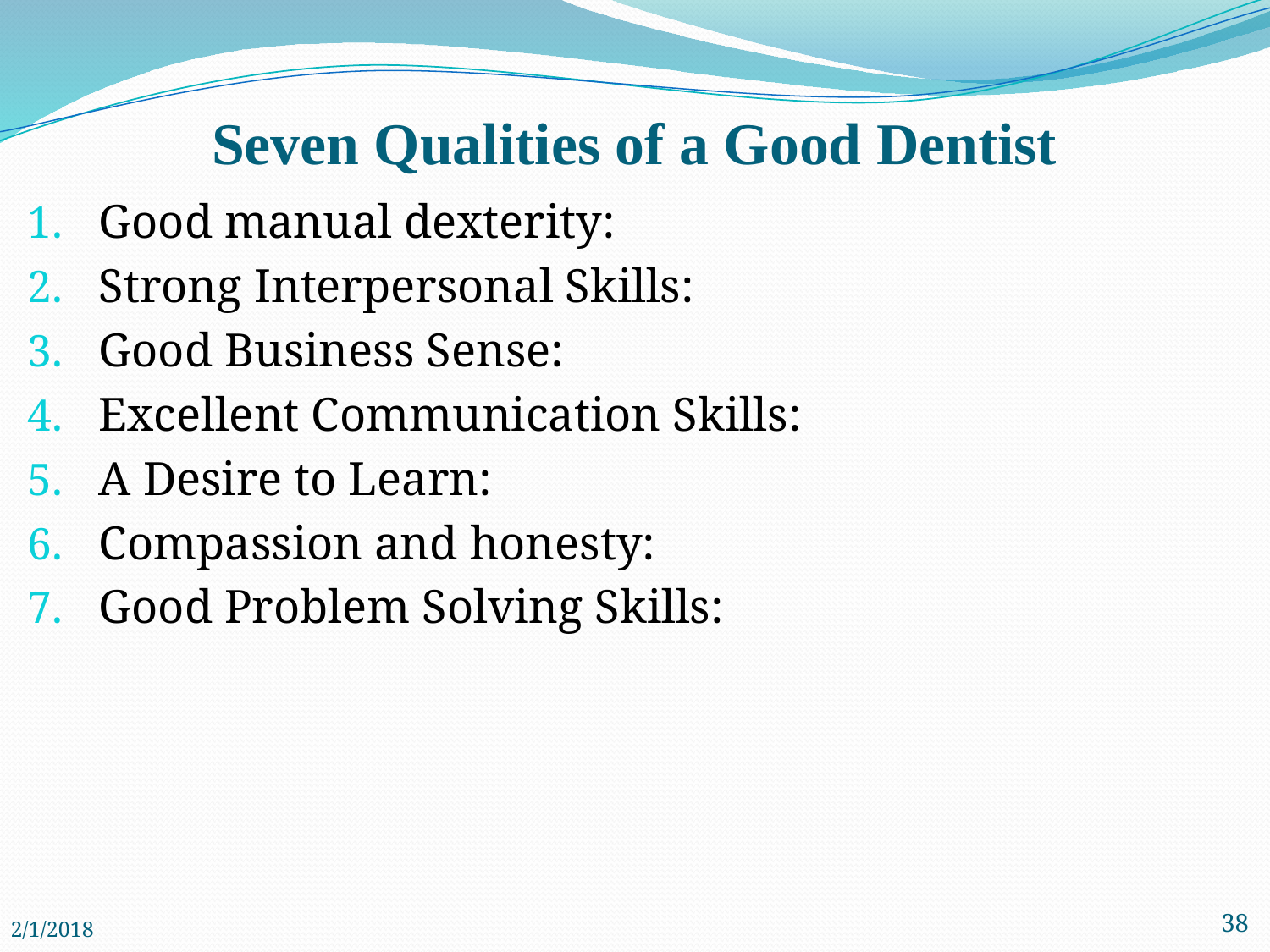

# Seven Qualities of a Good Dentist
Good manual dexterity:
Strong Interpersonal Skills:
Good Business Sense:
Excellent Communication Skills:
A Desire to Learn:
Compassion and honesty:
Good Problem Solving Skills:
2/1/2018
38